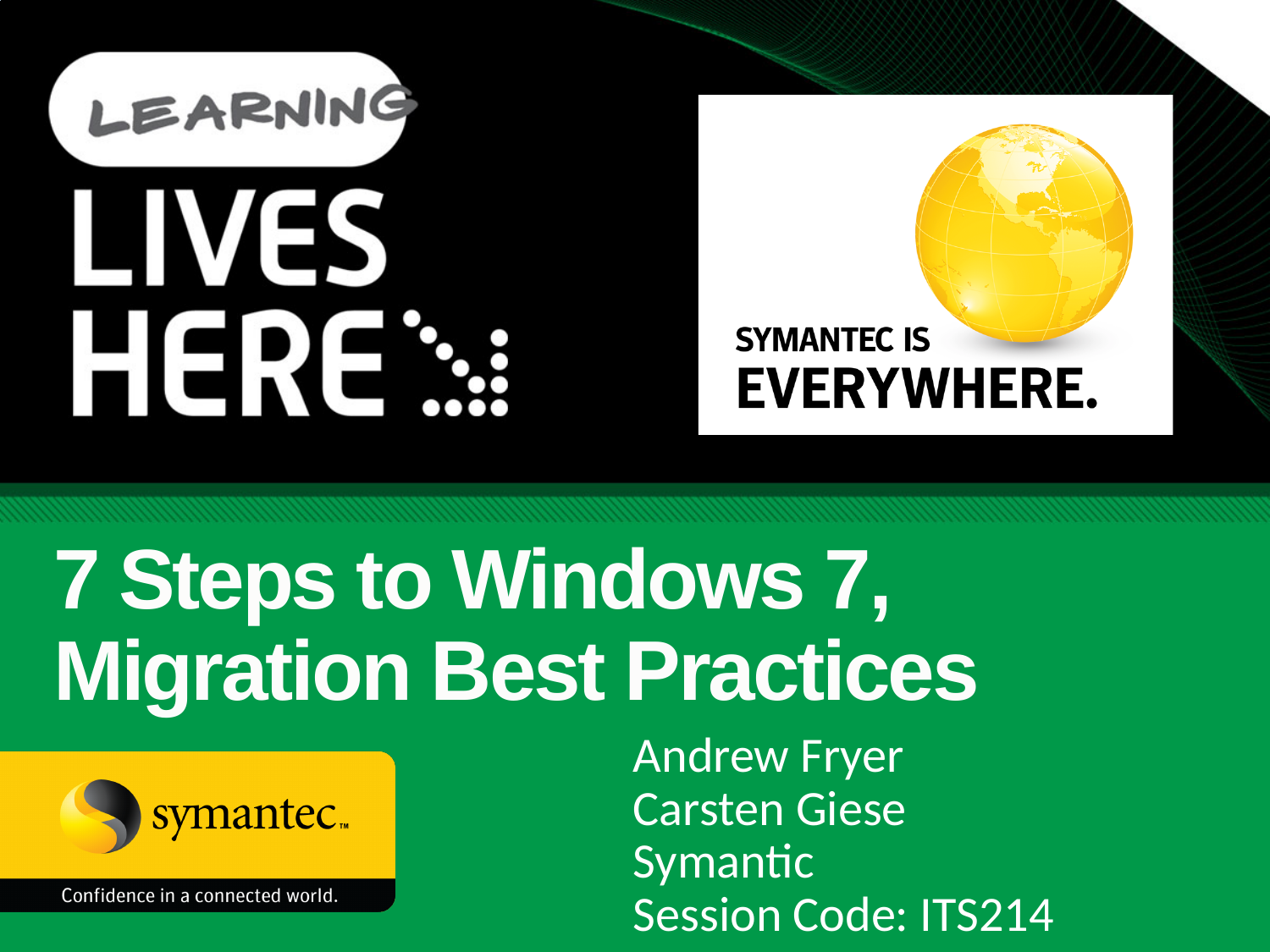

# 7 Steps to Windows 7, Migration Best Practices
Andrew Fryer
Carsten Giese
Symantic
Session Code: ITS214